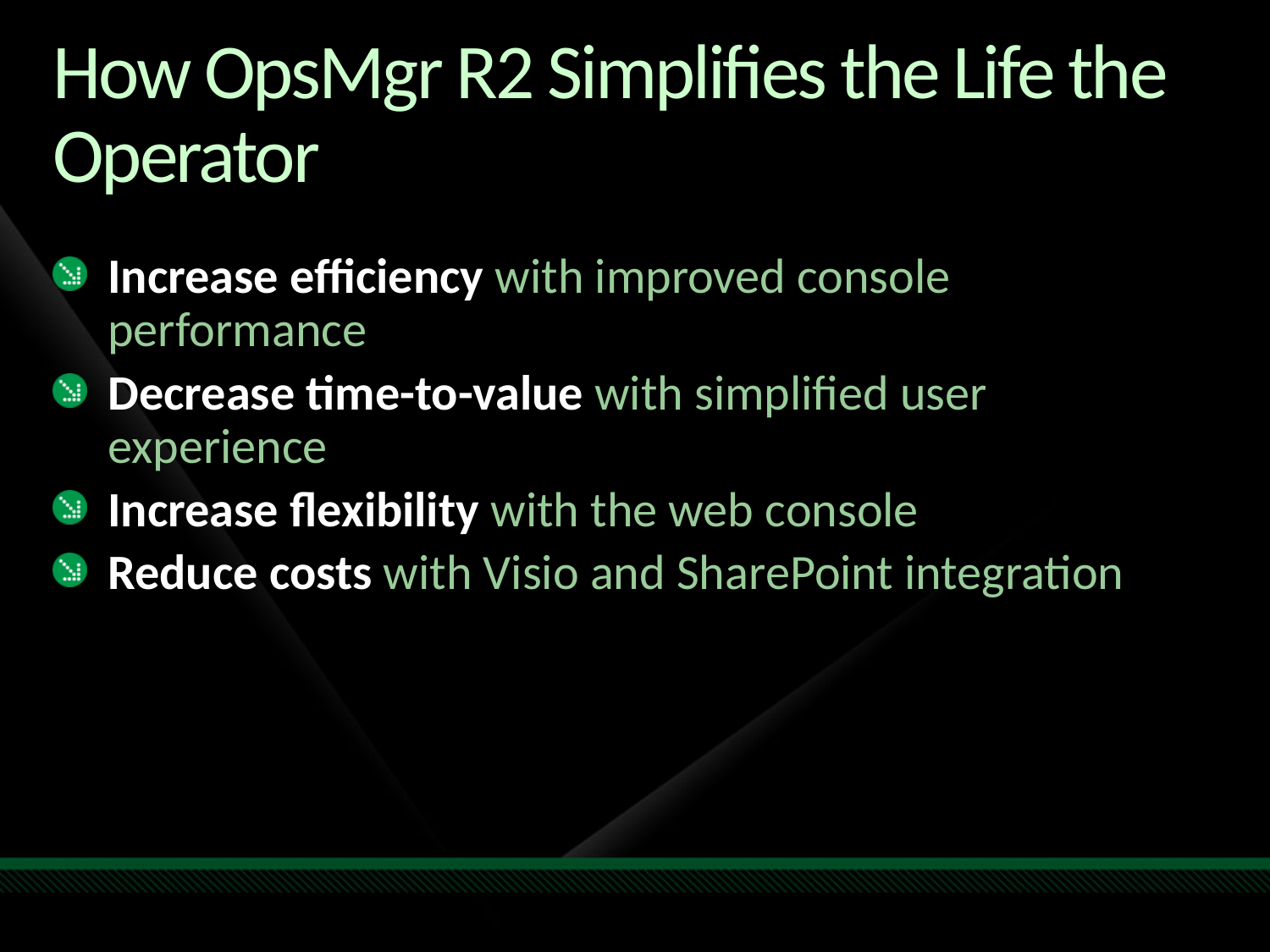

# How OpsMgr R2 Simplifies the Life the Operator
Increase efficiency with improved console performance
Decrease time-to-value with simplified user experience
Increase flexibility with the web console
Reduce costs with Visio and SharePoint integration